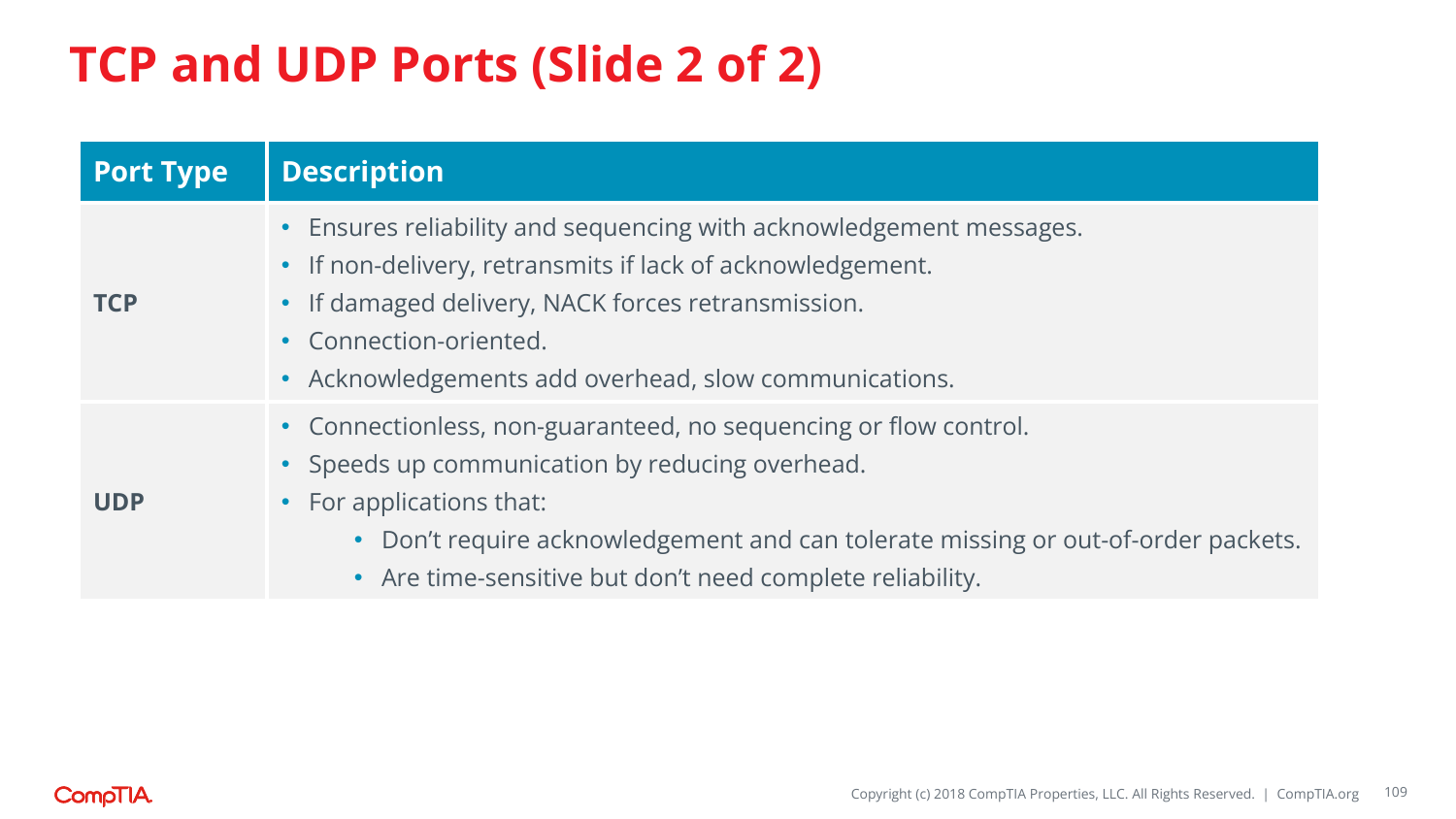

# TCP and UDP Ports (Slide 2 of 2)
| Port Type | Description |
| --- | --- |
| TCP | Ensures reliability and sequencing with acknowledgement messages. If non-delivery, retransmits if lack of acknowledgement. If damaged delivery, NACK forces retransmission. Connection-oriented. Acknowledgements add overhead, slow communications. |
| UDP | Connectionless, non-guaranteed, no sequencing or flow control. Speeds up communication by reducing overhead. For applications that: Don’t require acknowledgement and can tolerate missing or out-of-order packets. Are time-sensitive but don’t need complete reliability. |
109